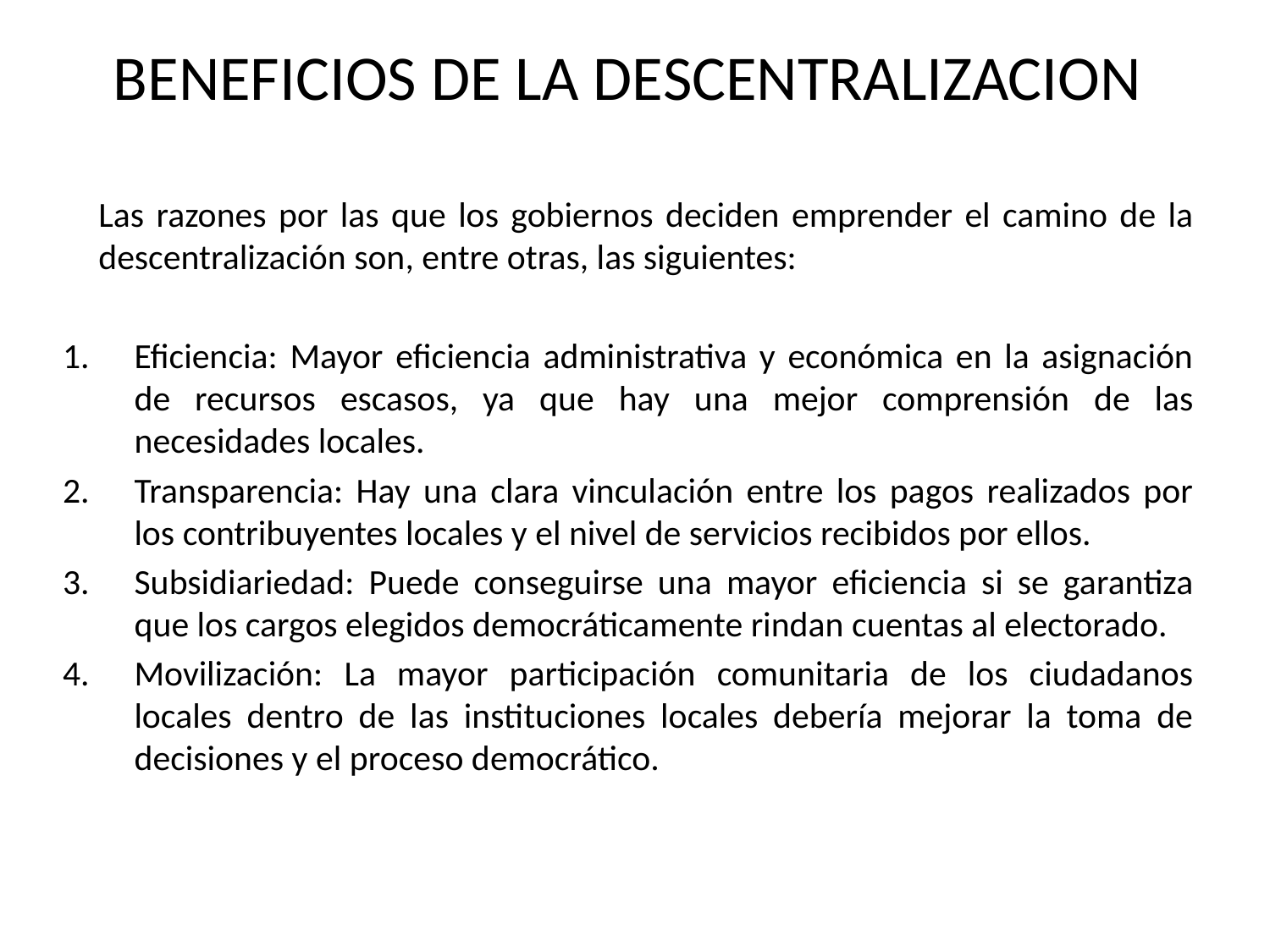

# BENEFICIOS DE LA DESCENTRALIZACION
	Las razones por las que los gobiernos deciden emprender el camino de la descentralización son, entre otras, las siguientes:

Eficiencia: Mayor eficiencia administrativa y económica en la asignación de recursos escasos, ya que hay una mejor comprensión de las necesidades locales.
Transparencia: Hay una clara vinculación entre los pagos realizados por los contribuyentes locales y el nivel de servicios recibidos por ellos.
Subsidiariedad: Puede conseguirse una mayor eficiencia si se garantiza que los cargos elegidos democráticamente rindan cuentas al electorado.
Movilización: La mayor participación comunitaria de los ciudadanos locales dentro de las instituciones locales debería mejorar la toma de decisiones y el proceso democrático.